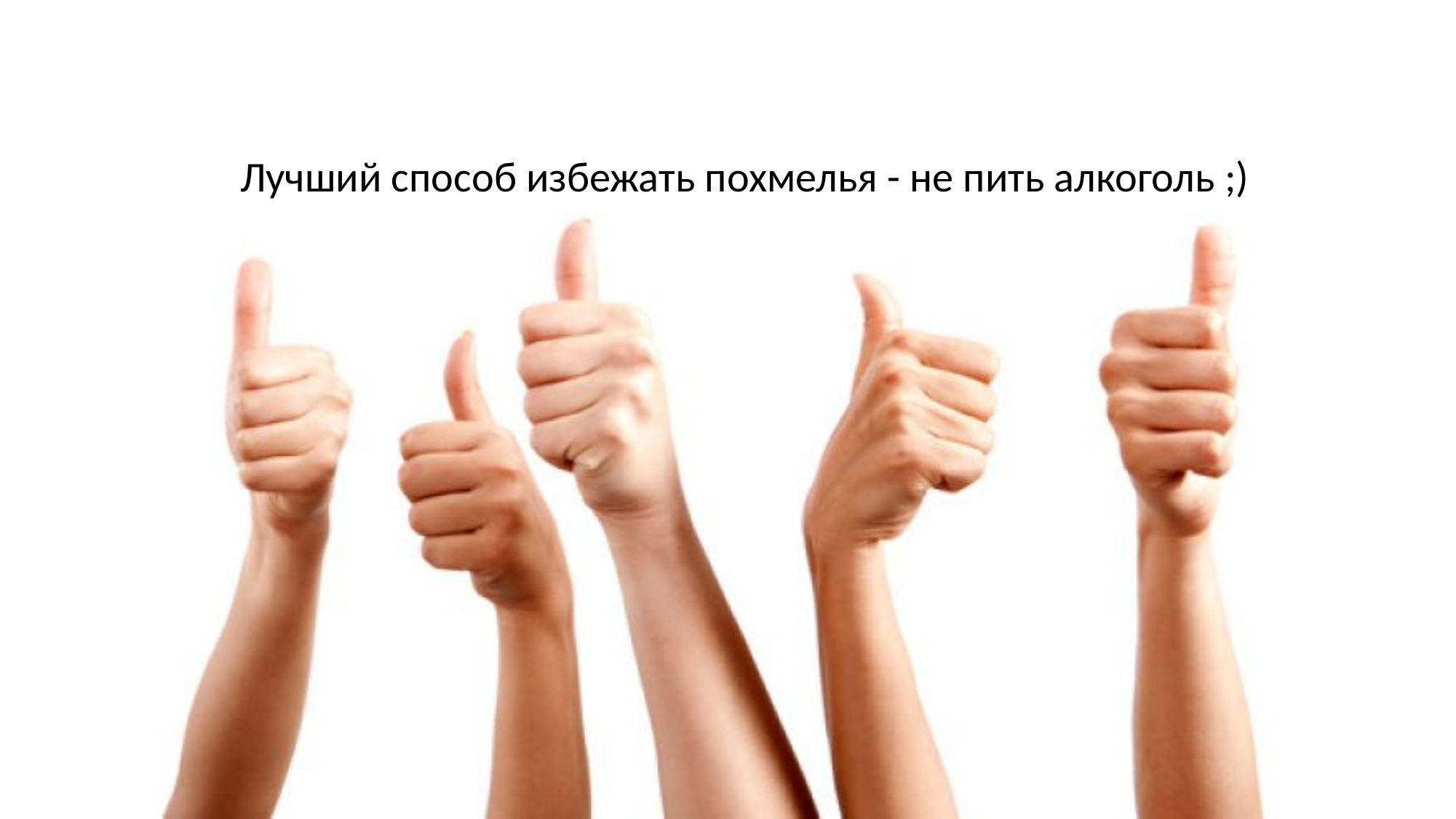

Лучший способ избежать похмелья - не пить алкоголь ;)